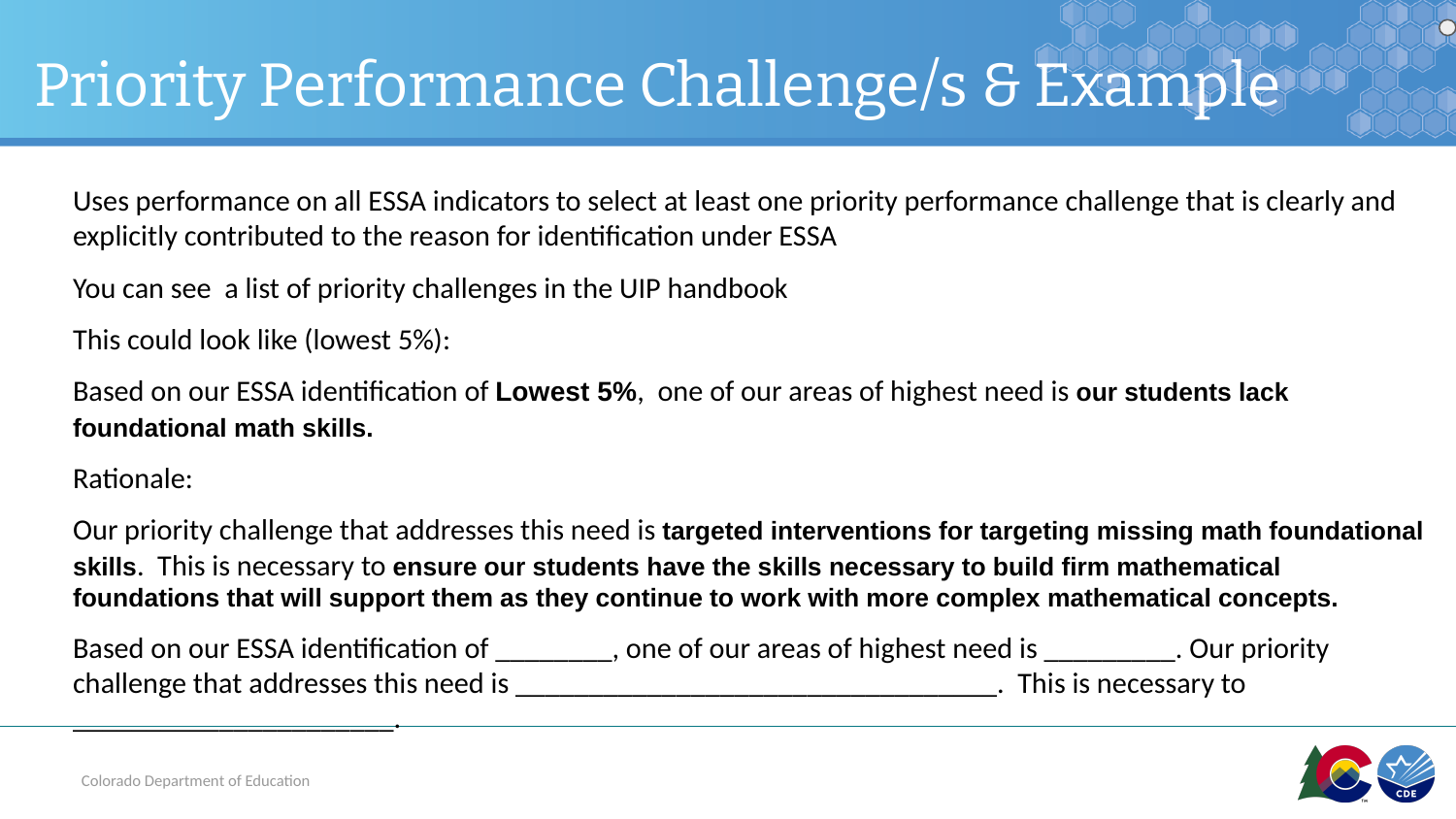

# Priority Performance Challenge/s & Example
Uses performance on all ESSA indicators to select at least one priority performance challenge that is clearly and explicitly contributed to the reason for identification under ESSA
You can see  a list of priority challenges in the UIP handbook
This could look like (lowest 5%):
Based on our ESSA identification of Lowest 5%,  one of our areas of highest need is our students lack foundational math skills.
Rationale:
Our priority challenge that addresses this need is targeted interventions for targeting missing math foundational skills.  This is necessary to ensure our students have the skills necessary to build firm mathematical foundations that will support them as they continue to work with more complex mathematical concepts.
Based on our ESSA identification of ________, one of our areas of highest need is _________. Our priority challenge that addresses this need is _________________________________.  This is necessary to ______________________.